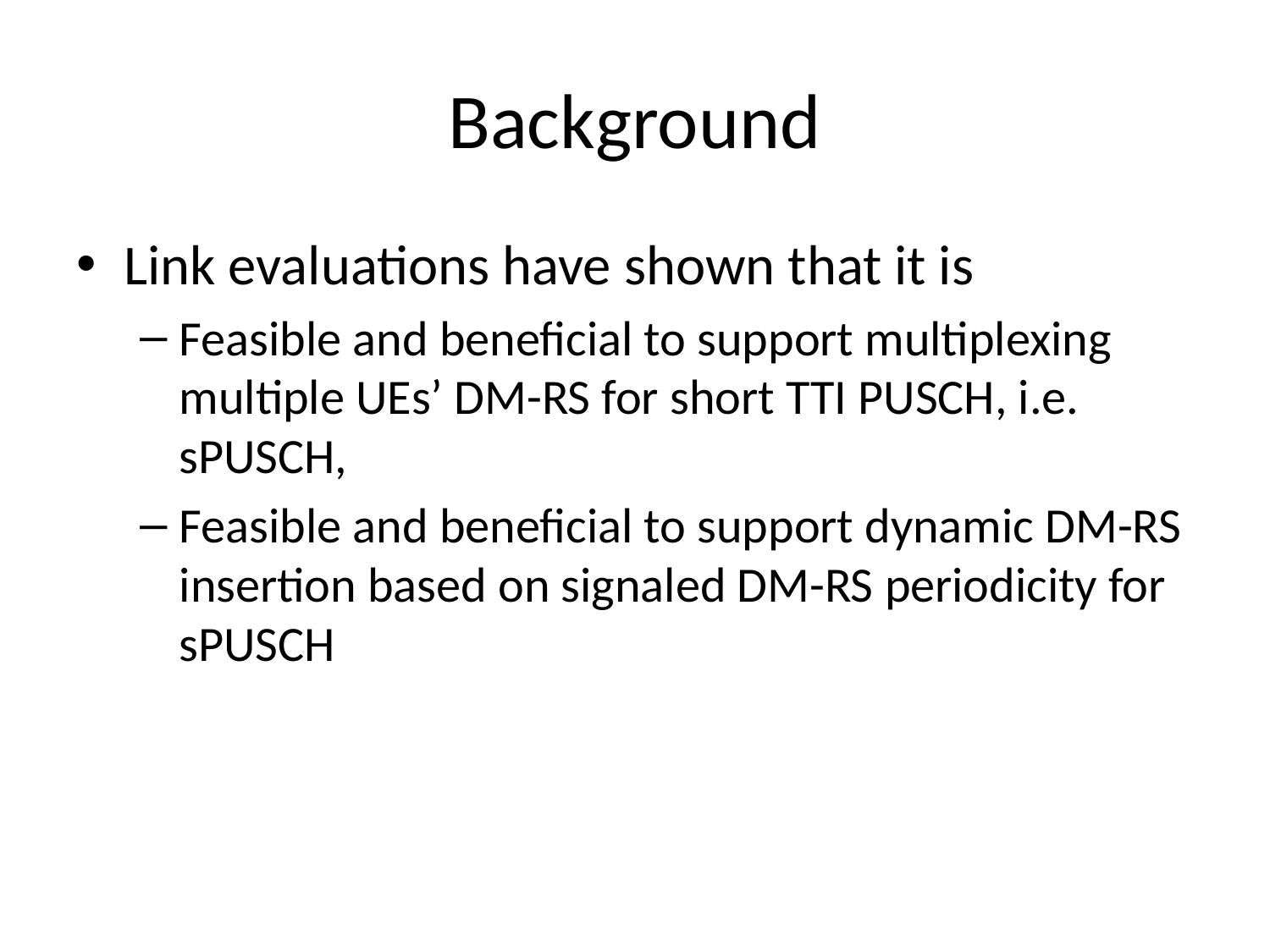

# Background
Link evaluations have shown that it is
Feasible and beneficial to support multiplexing multiple UEs’ DM-RS for short TTI PUSCH, i.e. sPUSCH,
Feasible and beneficial to support dynamic DM-RS insertion based on signaled DM-RS periodicity for sPUSCH